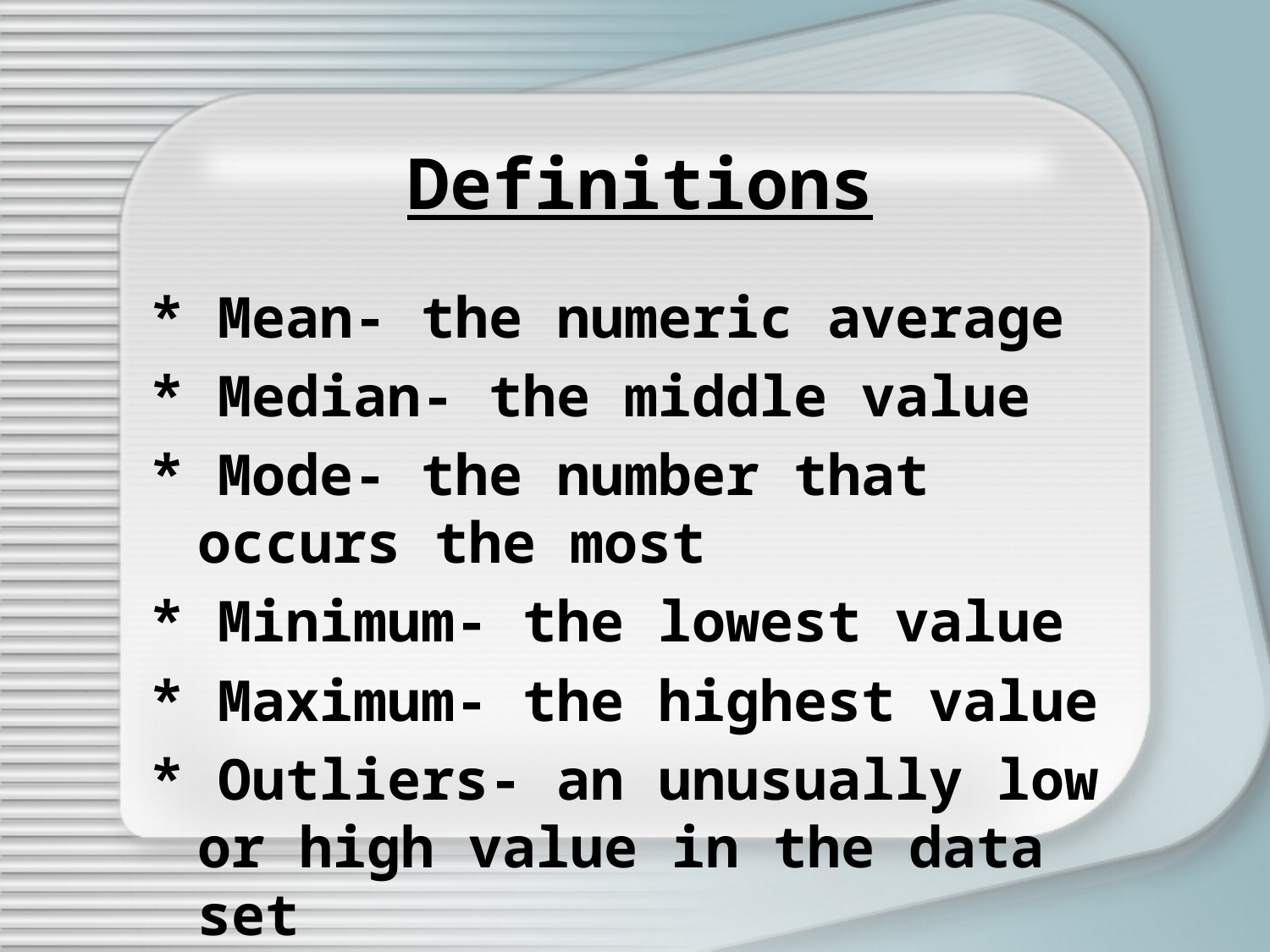

# Definitions
* Mean- the numeric average
* Median- the middle value
* Mode- the number that occurs the most
* Minimum- the lowest value
* Maximum- the highest value
* Outliers- an unusually low or high value in the data set